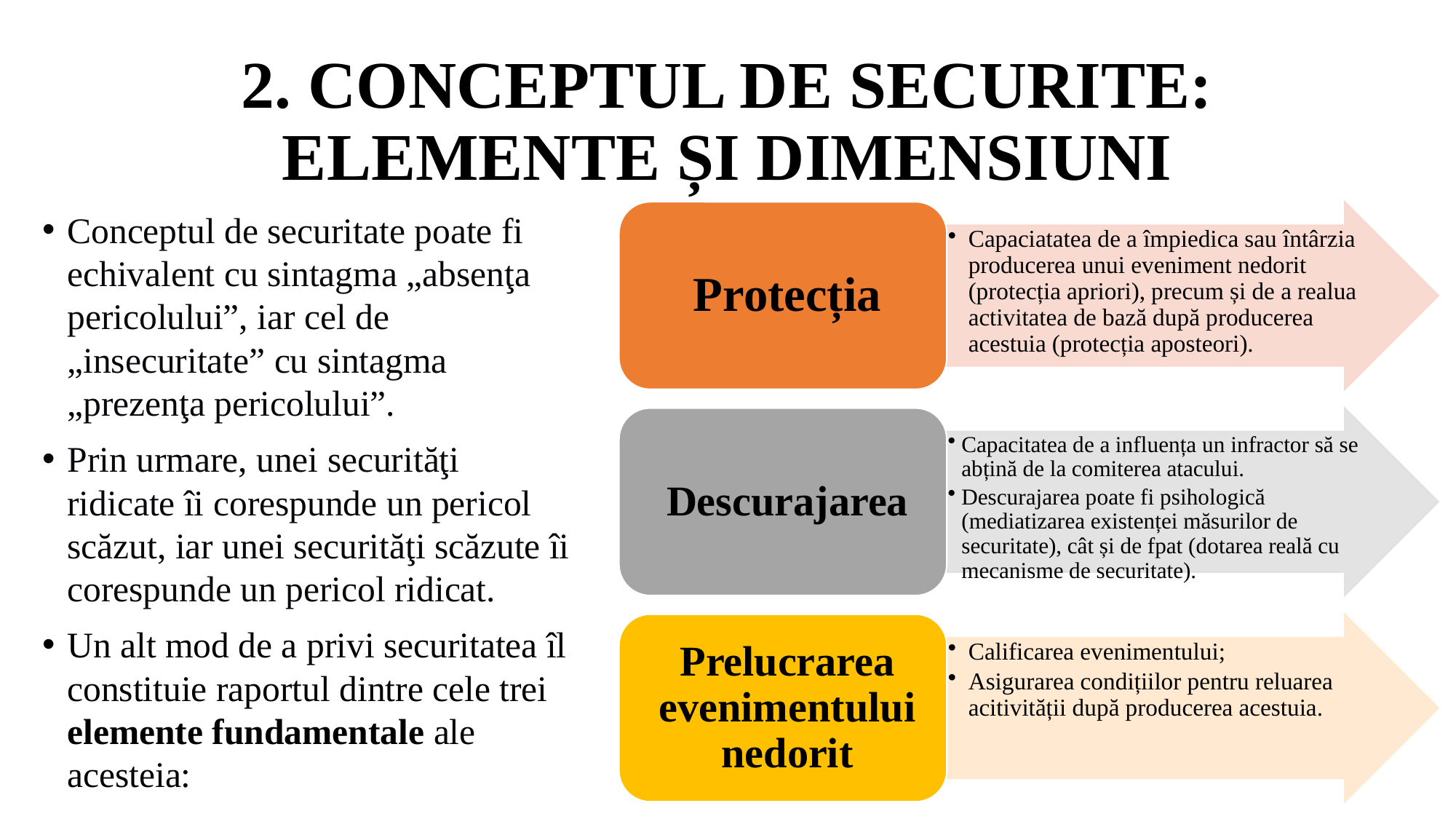

# 2. CONCEPTUL DE SECURITE: ELEMENTE ȘI DIMENSIUNI
Conceptul de securitate poate fi echivalent cu sintagma „absenţa pericolului”, iar cel de „insecuritate” cu sintagma „prezenţa pericolului”.
Prin urmare, unei securităţi ridicate îi corespunde un pericol scăzut, iar unei securităţi scăzute îi corespunde un pericol ridicat.
Un alt mod de a privi securitatea îl constituie raportul dintre cele trei elemente fundamentale ale acesteia:
Capaciatatea de a împiedica sau întârzia producerea unui eveniment nedorit (protecția apriori), precum și de a realua activitatea de bază după producerea acestuia (protecția aposteori).
Protecția
Capacitatea de a influența un infractor să se abțină de la comiterea atacului.
Descurajarea poate fi psihologică (mediatizarea existenței măsurilor de securitate), cât și de fpat (dotarea reală cu mecanisme de securitate).
Descurajarea
Calificarea evenimentului;
Asigurarea condițiilor pentru reluarea acitivității după producerea acestuia.
Prelucrarea evenimentului nedorit